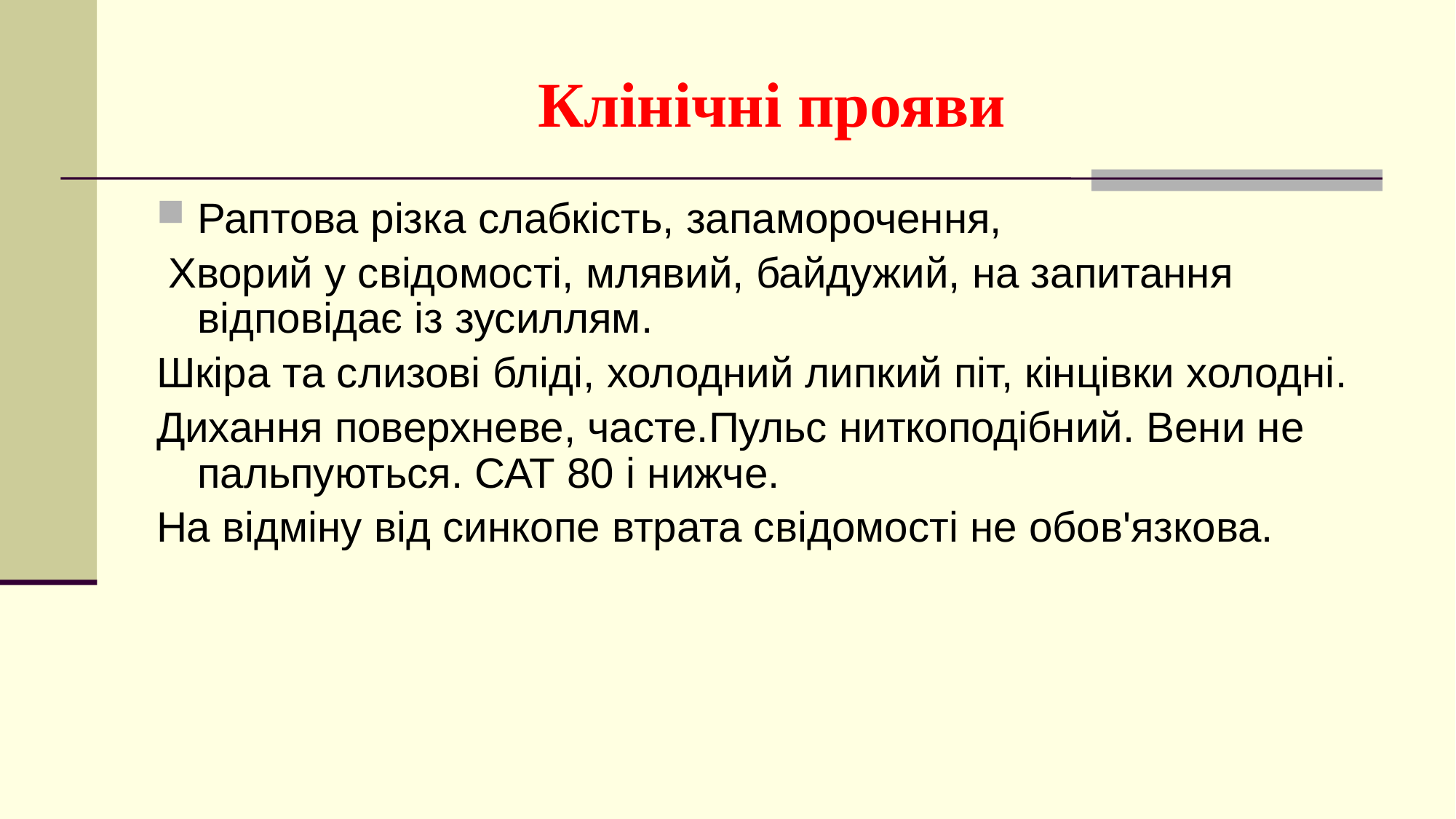

# Клінічні прояви
Раптова різка слабкість, запаморочення,
 Хворий у свідомості, млявий, байдужий, на запитання відповідає із зусиллям.
Шкіра та слизові бліді, холодний липкий піт, кінцівки холодні.
Дихання поверхневе, часте.Пульс ниткоподібний. Вени не пальпуються. САТ 80 і нижче.
На відміну від синкопе втрата свідомості не обов'язкова.